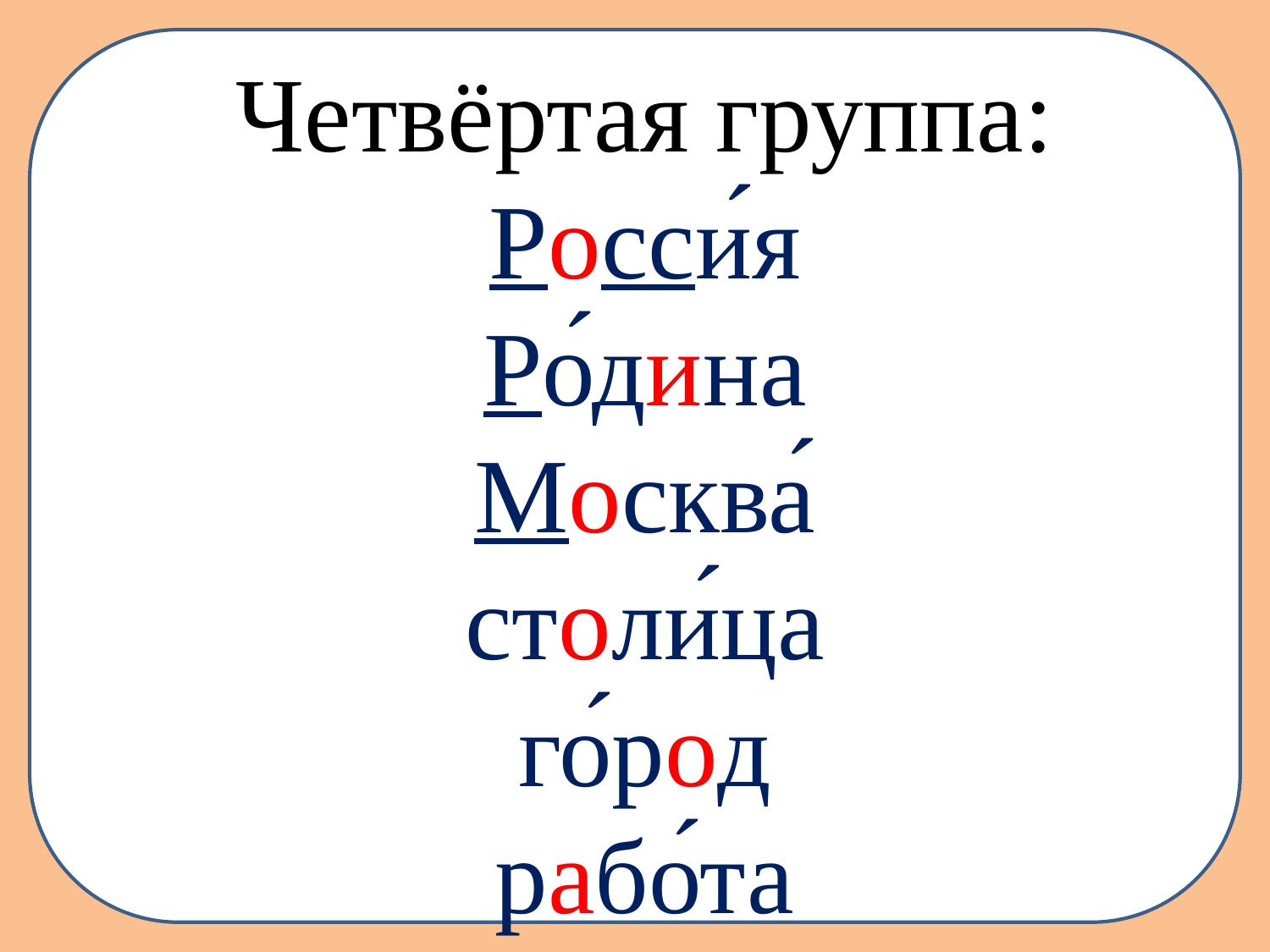

Четвёртая группа:
Росси́я
Ро́дина
Москва́
столи́ца
го́род
рабо́та